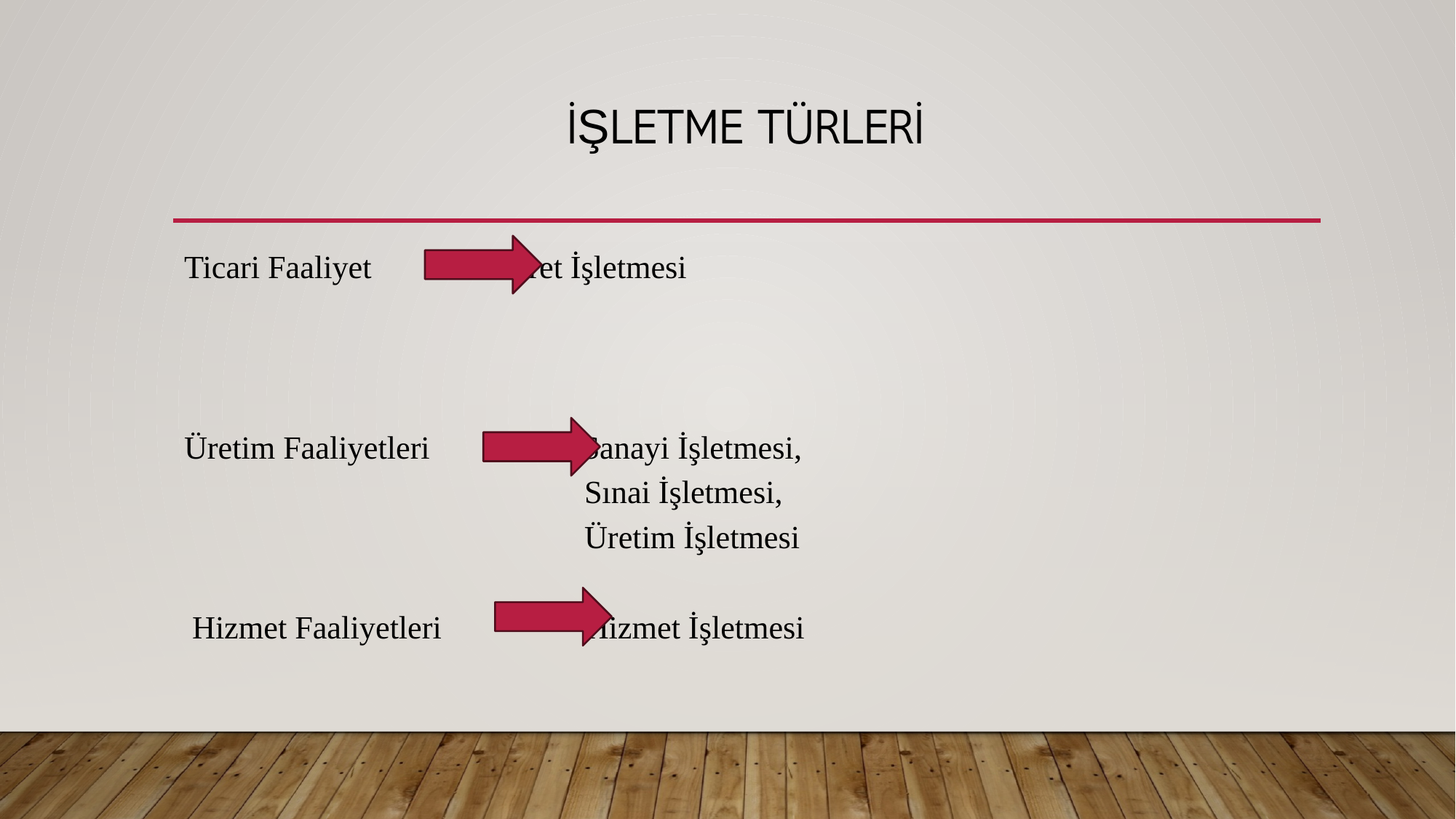

# İŞLETME TÜRLERİ

Ticari Faaliyet		     Ticaret İşletmesi

Üretim Faaliyetleri                   Sanayi İşletmesi,
                                                  Sınai İşletmesi,
                                                  Üretim İşletmesi

 Hizmet Faaliyetleri                  Hizmet İşletmesi